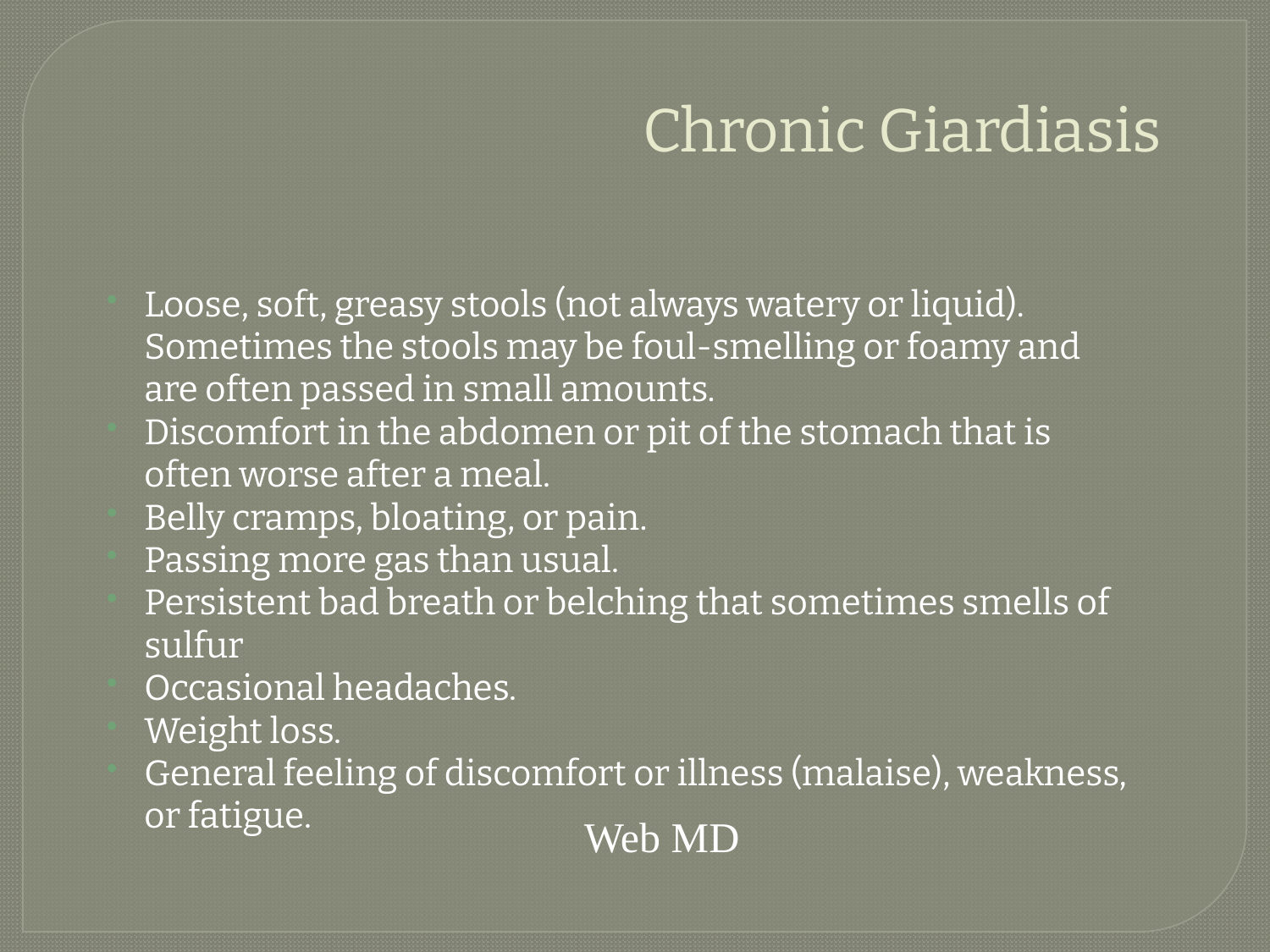

# Chronic Giardiasis
Loose, soft, greasy stools (not always watery or liquid). Sometimes the stools may be foul-smelling or foamy and are often passed in small amounts.
Discomfort in the abdomen or pit of the stomach that is often worse after a meal.
Belly cramps, bloating, or pain.
Passing more gas than usual.
Persistent bad breath or belching that sometimes smells of sulfur
Occasional headaches.
Weight loss.
General feeling of discomfort or illness (malaise), weakness, or fatigue.

Web MD